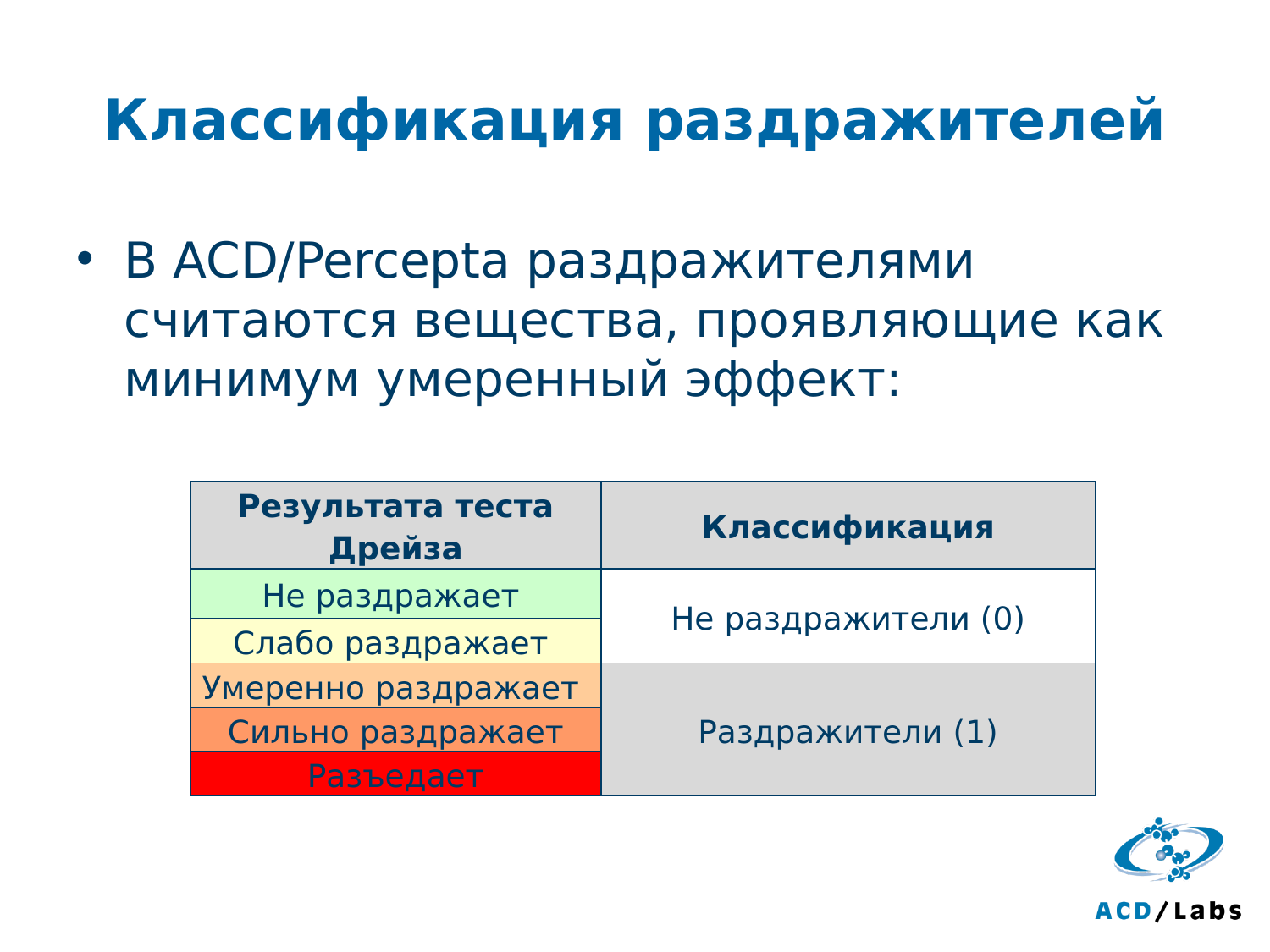

# Классификация раздражителей
В ACD/Percepta раздражителями считаются вещества, проявляющие как минимум умеренный эффект:
| Результата теста Дрейза | Классификация |
| --- | --- |
| Не раздражает | Не раздражители (0) |
| Слабо раздражает |  |
| Умеренно раздражает | Раздражители (1) |
| Сильно раздражает |  |
| Разъедает |  |